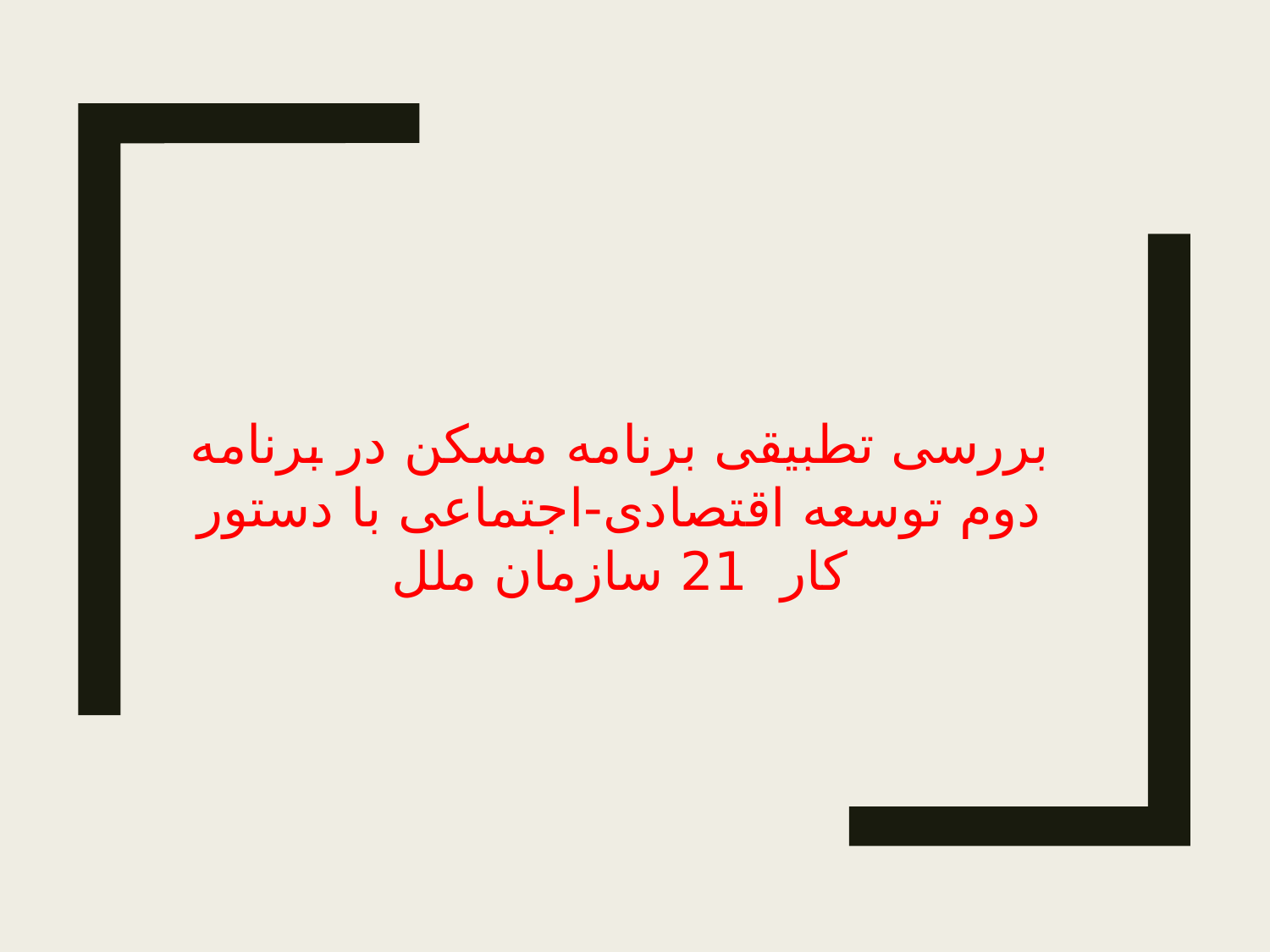

بررسی تطبیقی برنامه مسکن در برنامه دوم توسعه اقتصادی-اجتماعی با دستور کار  21 سازمان ملل